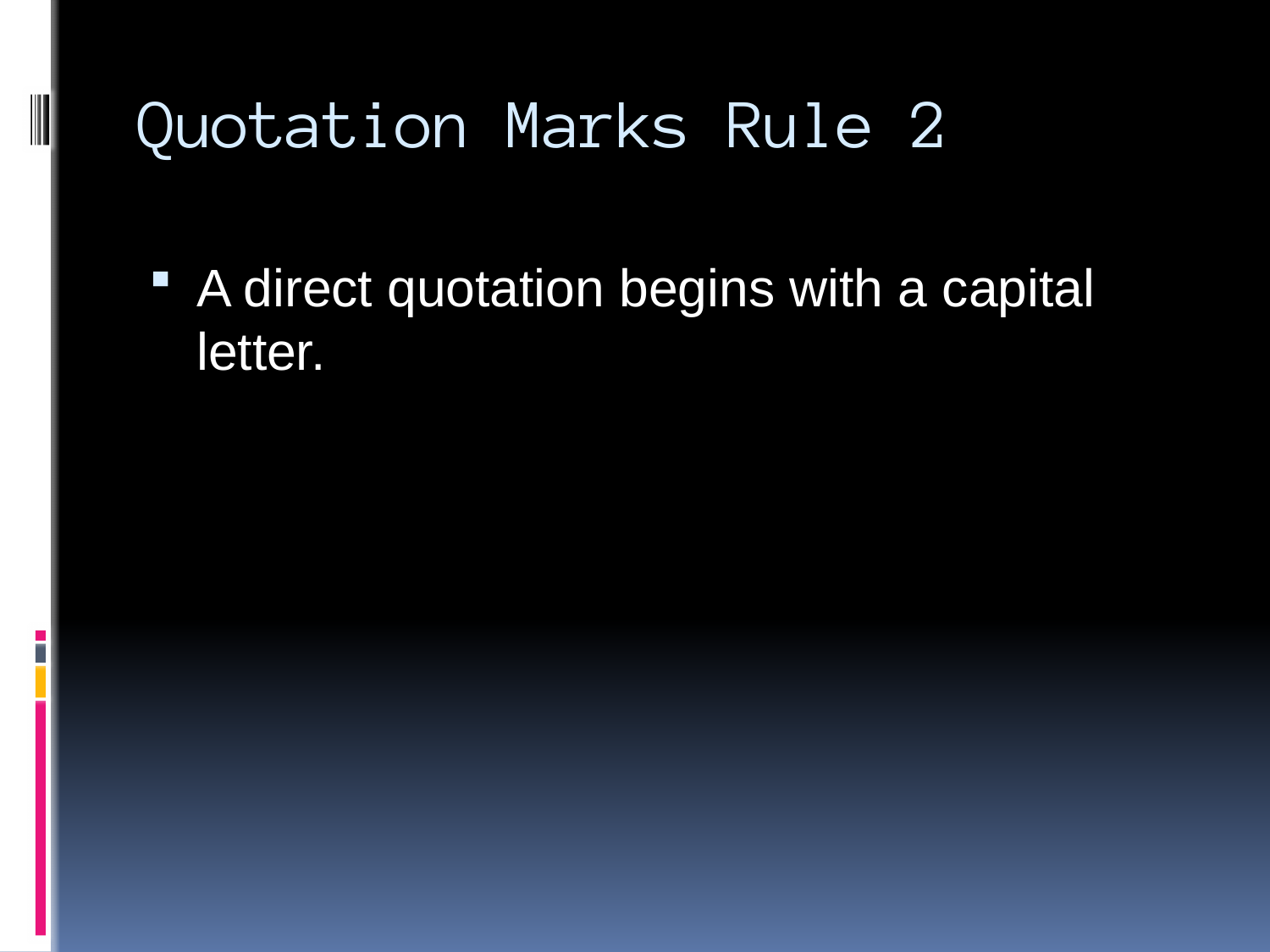

# Quotation Marks Rule 2
A direct quotation begins with a capital letter.